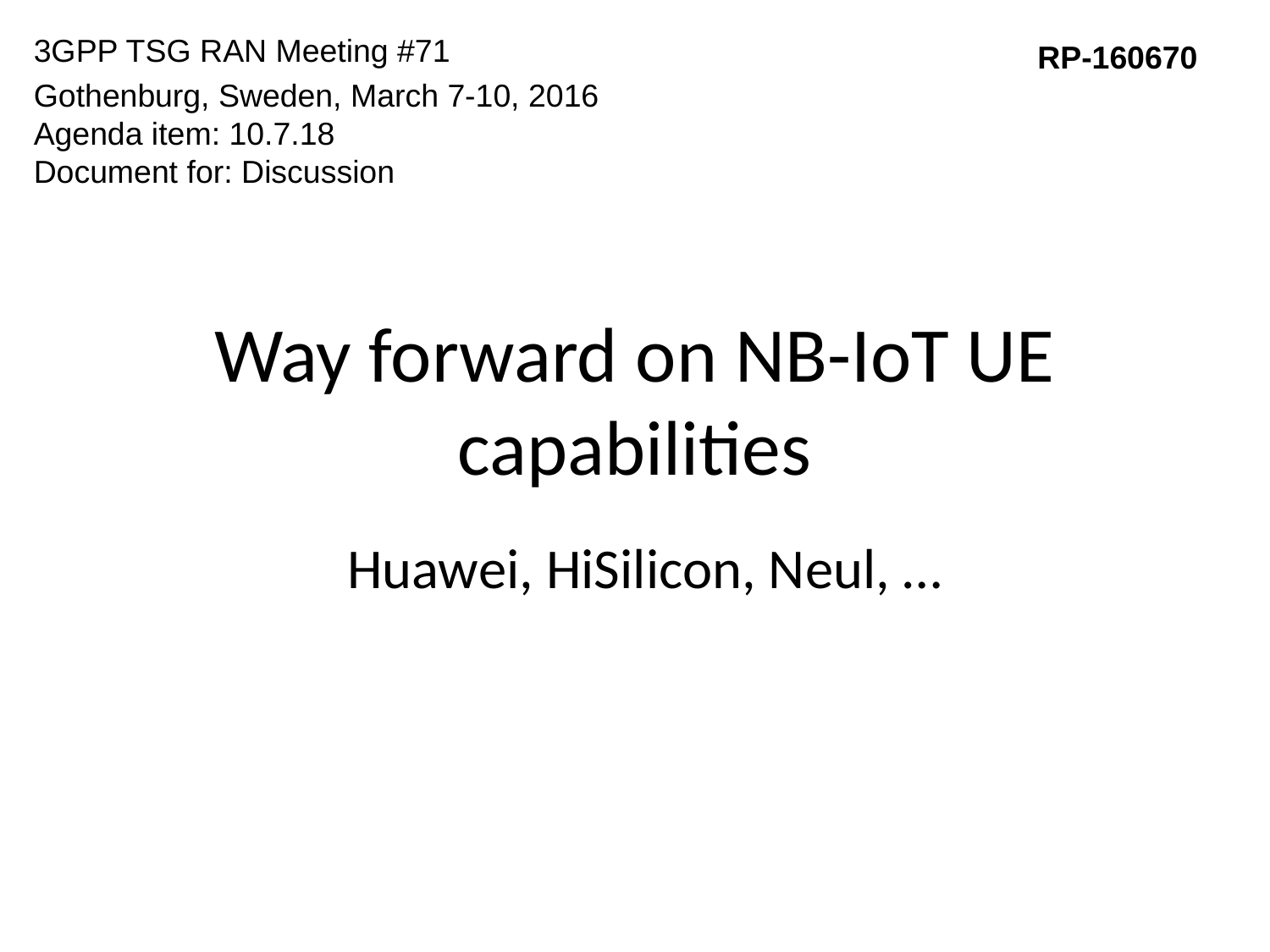

3GPP TSG RAN Meeting #71
Gothenburg, Sweden, March 7-10, 2016
Agenda item: 10.7.18
Document for: Discussion
RP-160670
# Way forward on NB-IoT UE capabilities
Huawei, HiSilicon, Neul, …